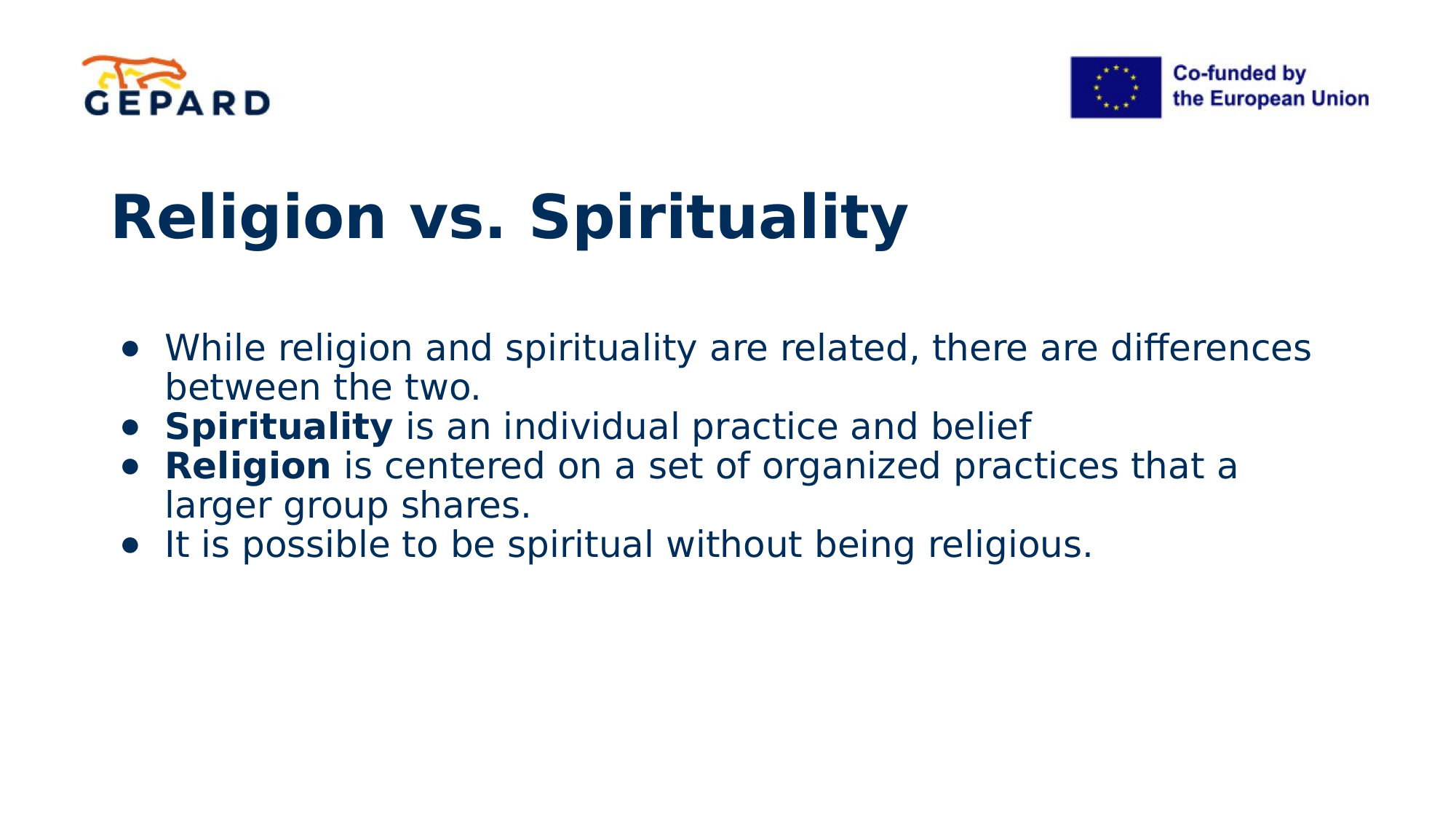

# Religion vs. Spirituality
While religion and spirituality are related, there are differences between the two.
Spirituality is an individual practice and belief
Religion is centered on a set of organized practices that a larger group shares.
It is possible to be spiritual without being religious.